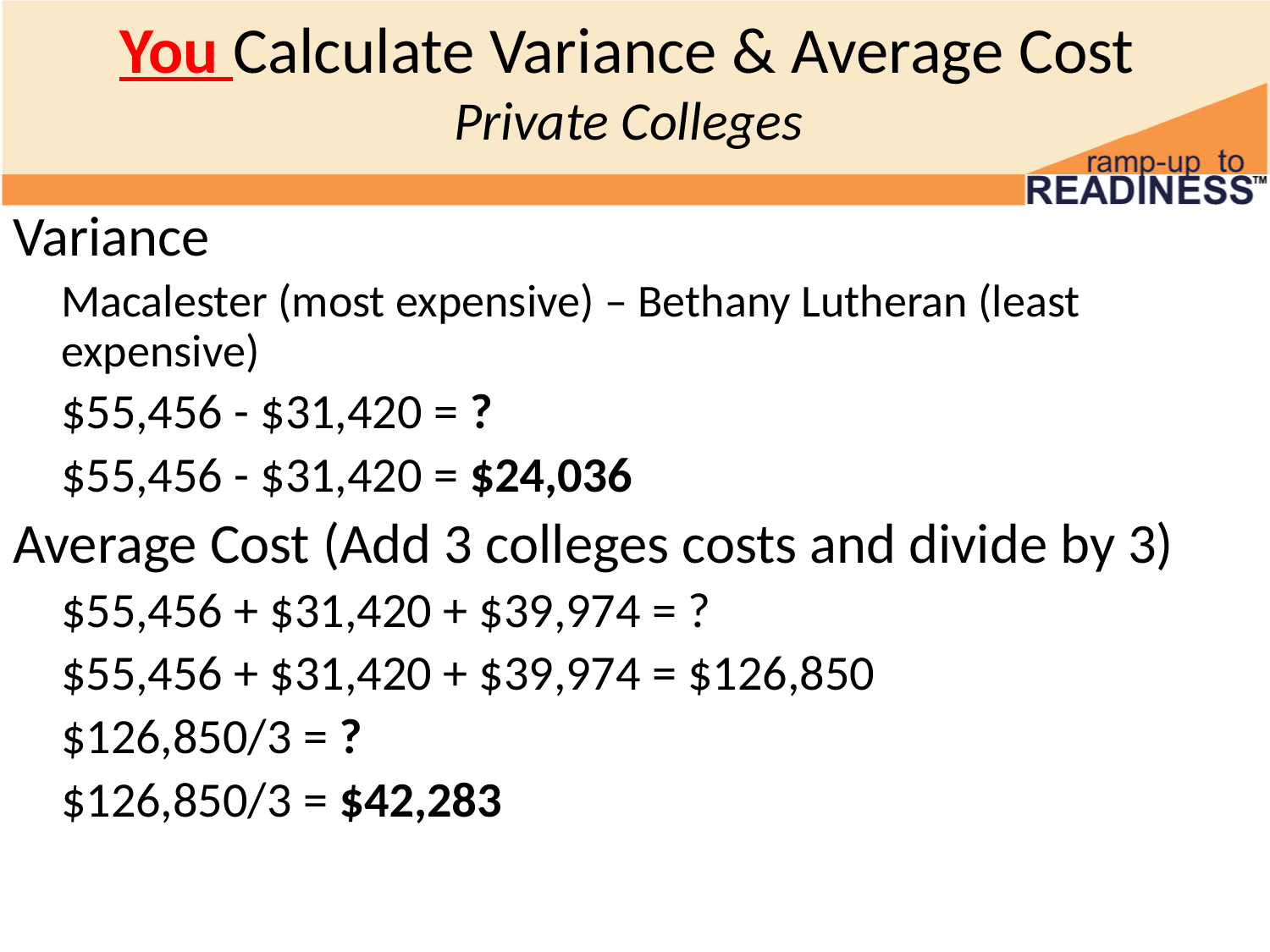

# You Calculate Variance & Average Cost Private Colleges
Variance
Macalester (most expensive) – Bethany Lutheran (least expensive)
$55,456 - $31,420 = ?
$55,456 - $31,420 = $24,036
Average Cost (Add 3 colleges costs and divide by 3)
$55,456 + $31,420 + $39,974 = ?
$55,456 + $31,420 + $39,974 = $126,850
$126,850/3 = ?
$126,850/3 = $42,283